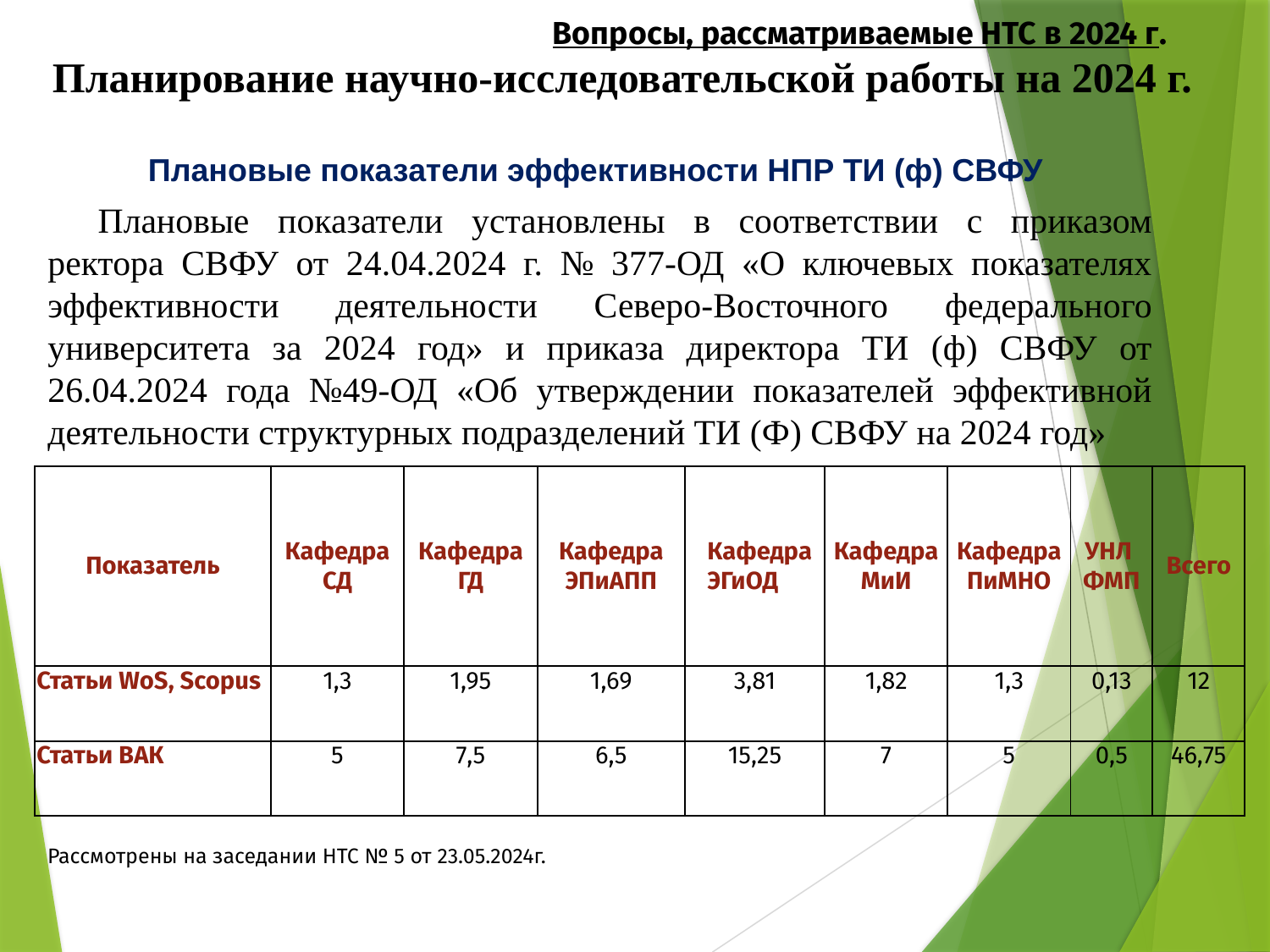

Вопросы, рассматриваемые НТС в 2024 г.
Планирование научно-исследовательской работы на 2024 г.
Плановые показатели эффективности НПР ТИ (ф) СВФУ

Плановые показатели установлены в соответствии с приказом ректора СВФУ от 24.04.2024 г. № 377-ОД «О ключевых показателях эффективности деятельности Северо-Восточного федерального университета за 2024 год» и приказа директора ТИ (ф) СВФУ от 26.04.2024 года №49-ОД «Об утверждении показателей эффективной деятельности структурных подразделений ТИ (Ф) СВФУ на 2024 год»

| Показатель | Кафедра СД | Кафедра ГД | Кафедра ЭПиАПП | Кафедра ЭГиОД | Кафедра МиИ | Кафедра ПиМНО | УНЛ ФМП | Всего |
| --- | --- | --- | --- | --- | --- | --- | --- | --- |
| Статьи WoS, Scopus | 1,3 | 1,95 | 1,69 | 3,81 | 1,82 | 1,3 | 0,13 | 12 |
| Статьи ВАК | 5 | 7,5 | 6,5 | 15,25 | 7 | 5 | 0,5 | 46,75 |
Рассмотрены на заседании НТС № 5 от 23.05.2024г.